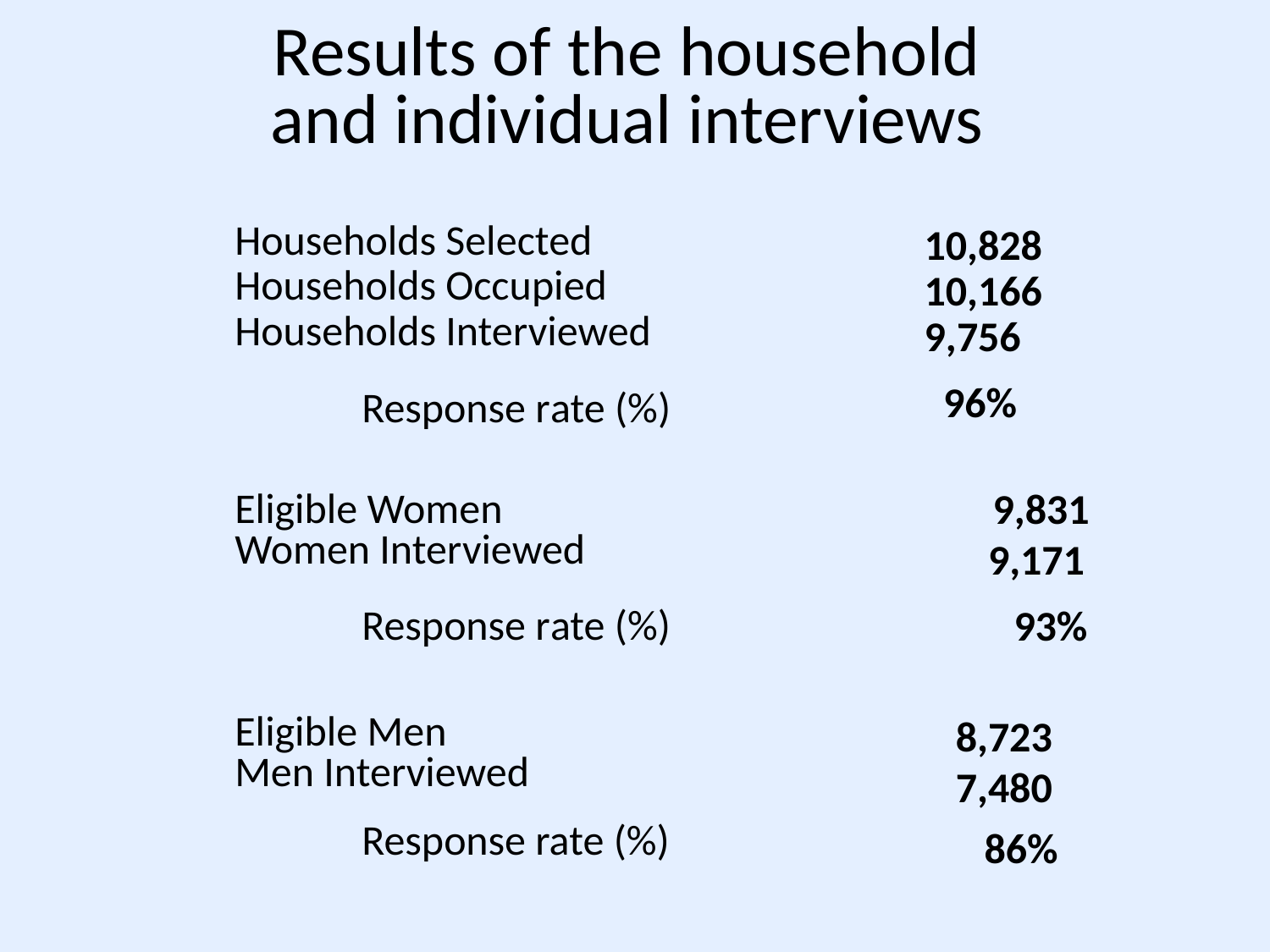

Results of the household
and individual interviews
Households Selected
Households Occupied
Households Interviewed

 	Response rate (%)
   10,828
   10,166
   9,756

     96%

     9,831
    9,171
       93%
Eligible Women
Women Interviewed

  	Response rate (%)
Eligible Men
Men Interviewed

  	Response rate (%)
8,723
7,480
   86%